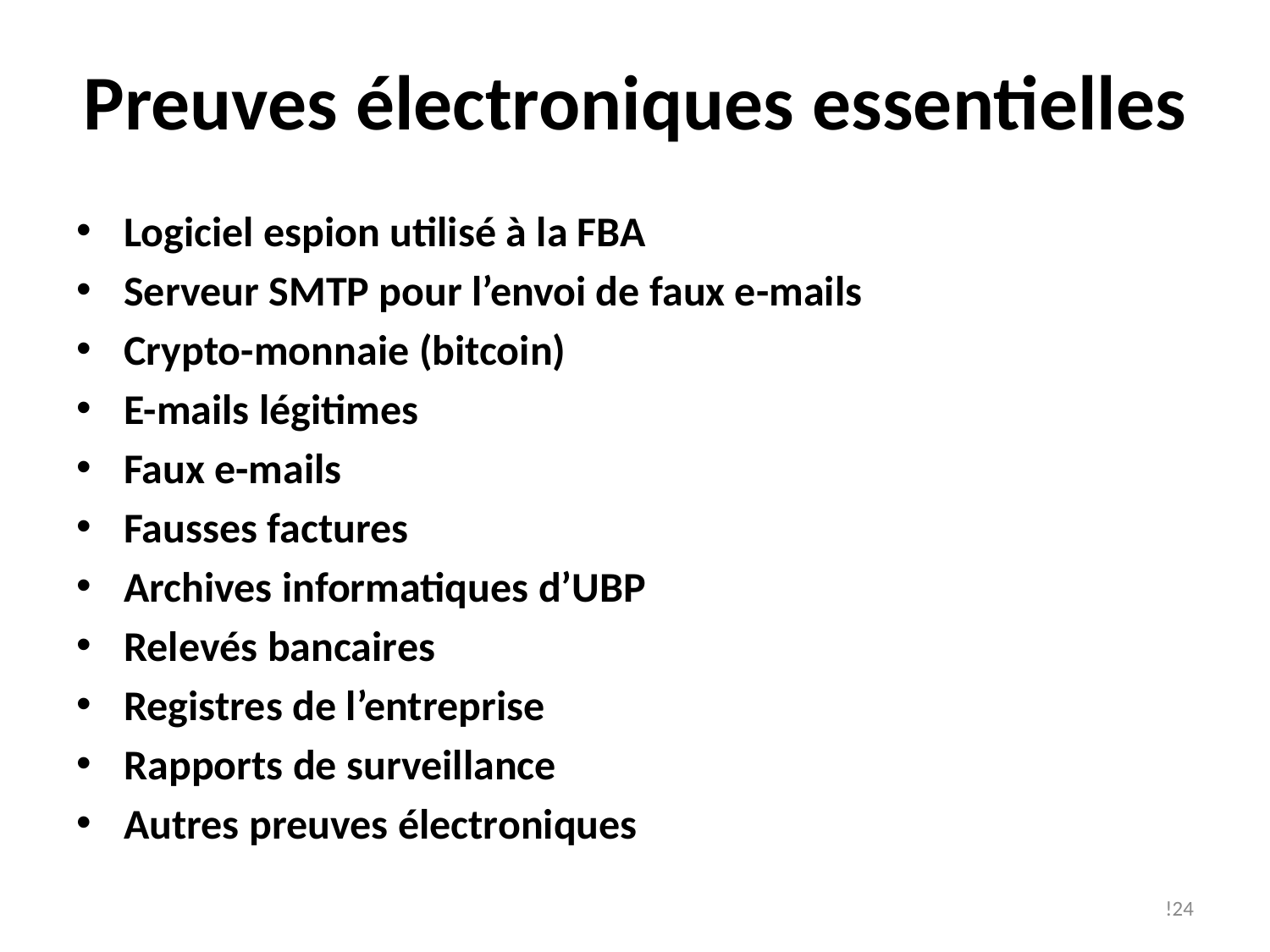

# Preuves électroniques essentielles
Logiciel espion utilisé à la FBA
Serveur SMTP pour l’envoi de faux e-mails
Crypto-monnaie (bitcoin)
E-mails légitimes
Faux e-mails
Fausses factures
Archives informatiques d’UBP
Relevés bancaires
Registres de l’entreprise
Rapports de surveillance
Autres preuves électroniques
!24